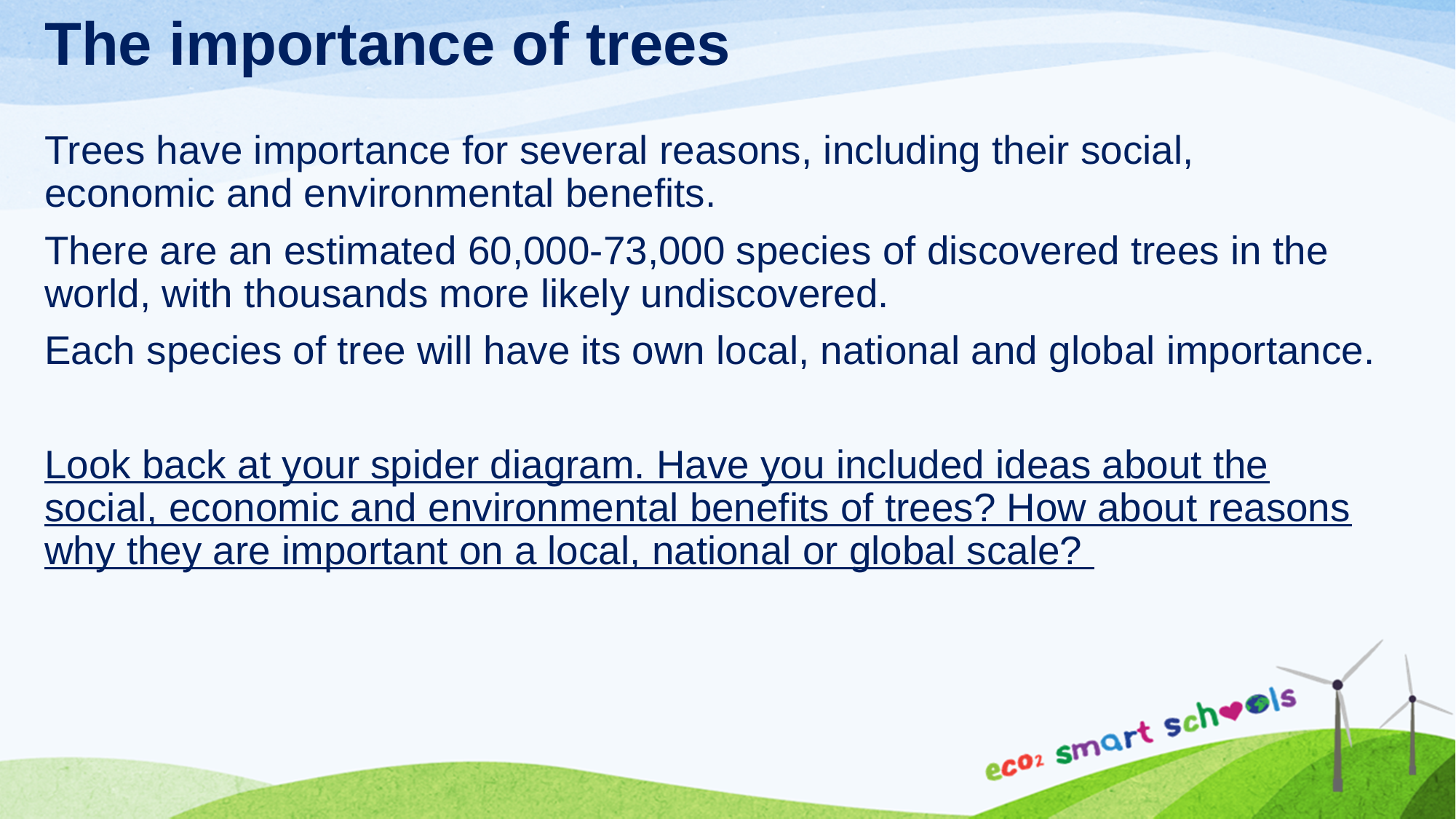

# The importance of trees
Trees have importance for several reasons, including their social, economic and environmental benefits.
There are an estimated 60,000-73,000 species of discovered trees in the world, with thousands more likely undiscovered.
Each species of tree will have its own local, national and global importance.

Look back at your spider diagram. Have you included ideas about the social, economic and environmental benefits of trees? How about reasons why they are important on a local, national or global scale?